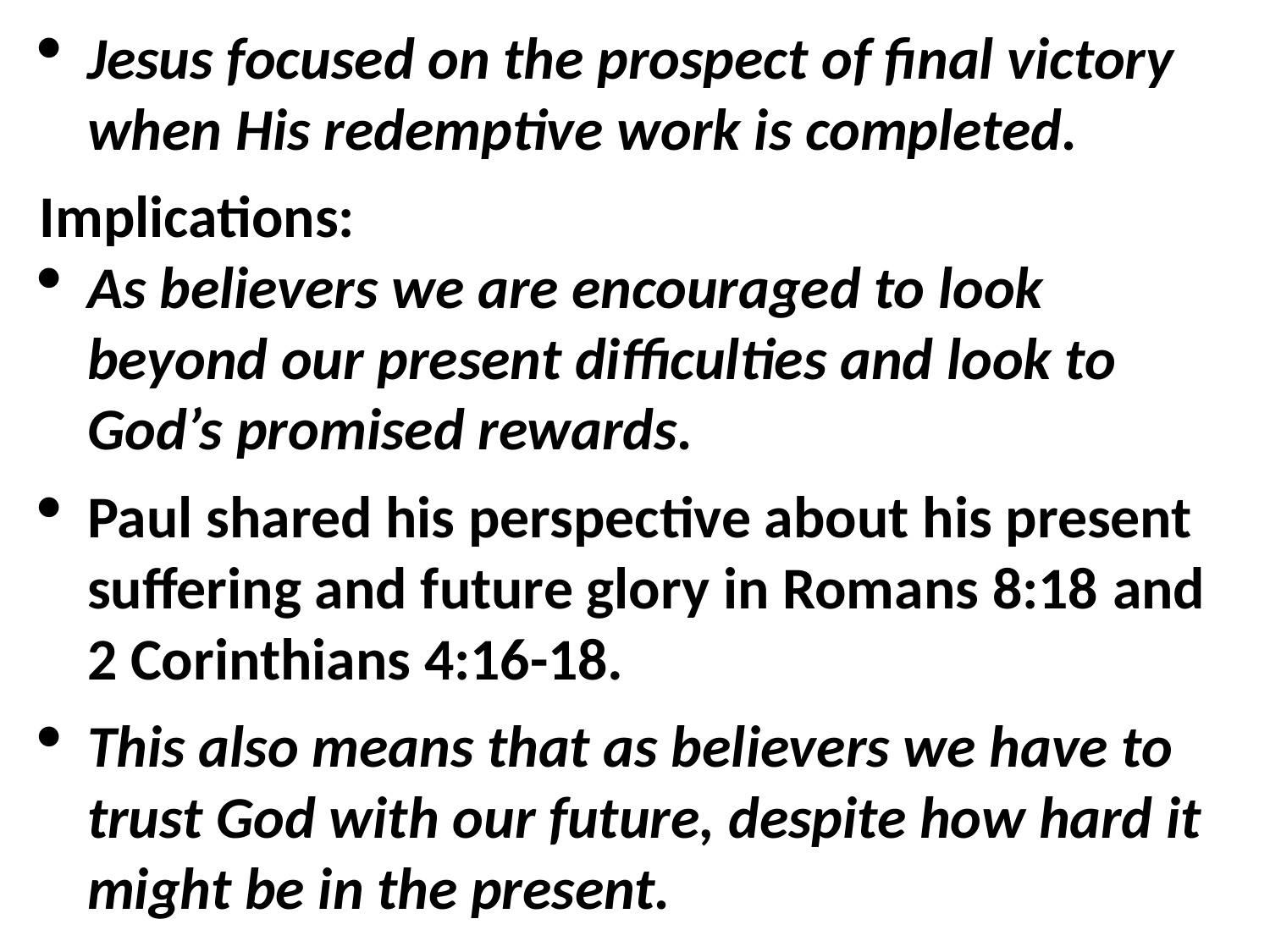

Jesus focused on the prospect of final victory when His redemptive work is completed.

Implications:
As believers we are encouraged to look beyond our present difficulties and look to God’s promised rewards.

Paul shared his perspective about his present suffering and future glory in Romans 8:18 and 2 Corinthians 4:16-18.

This also means that as believers we have to trust God with our future, despite how hard it might be in the present.